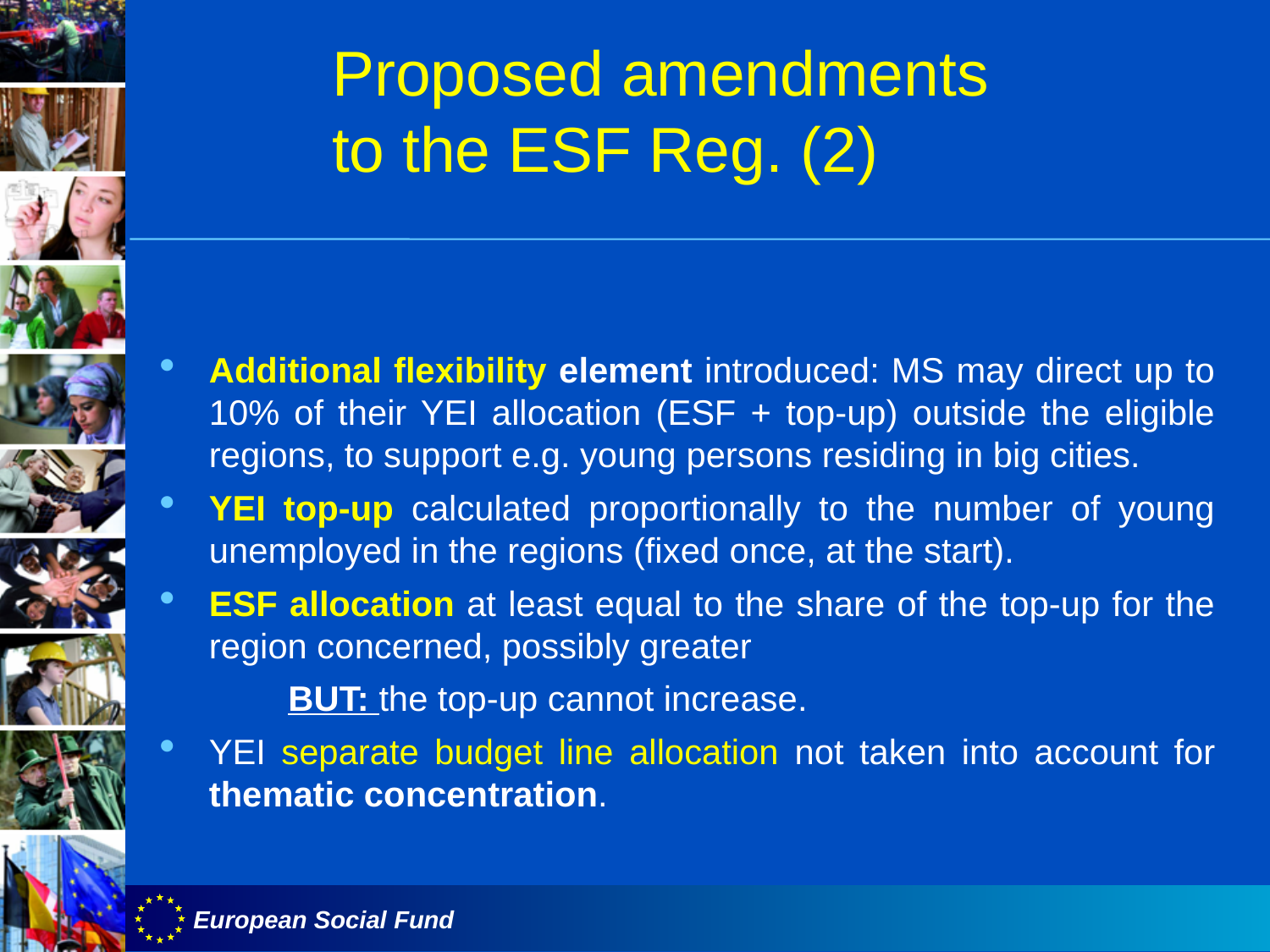

Proposed amendments
to the ESF Reg. (2)

Additional flexibility element introduced: MS may direct up to 10% of their YEI allocation (ESF + top-up) outside the eligible regions, to support e.g. young persons residing in big cities.
YEI top-up calculated proportionally to the number of young unemployed in the regions (fixed once, at the start).
ESF allocation at least equal to the share of the top-up for the region concerned, possibly greater
	BUT: the top-up cannot increase.
YEI separate budget line allocation not taken into account for thematic concentration.